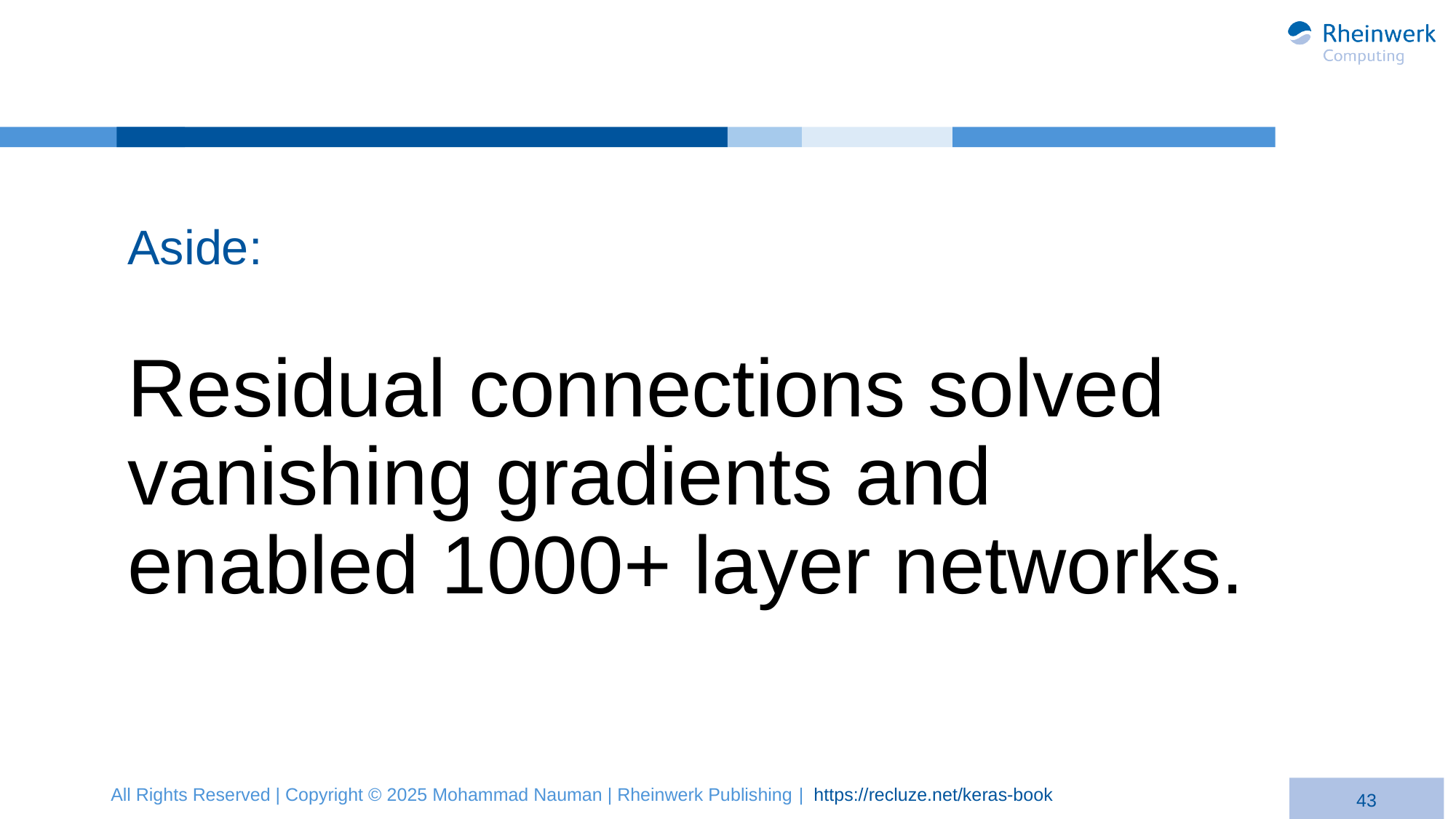

Aside:
# Residual connections solved vanishing gradients and enabled 1000+ layer networks.